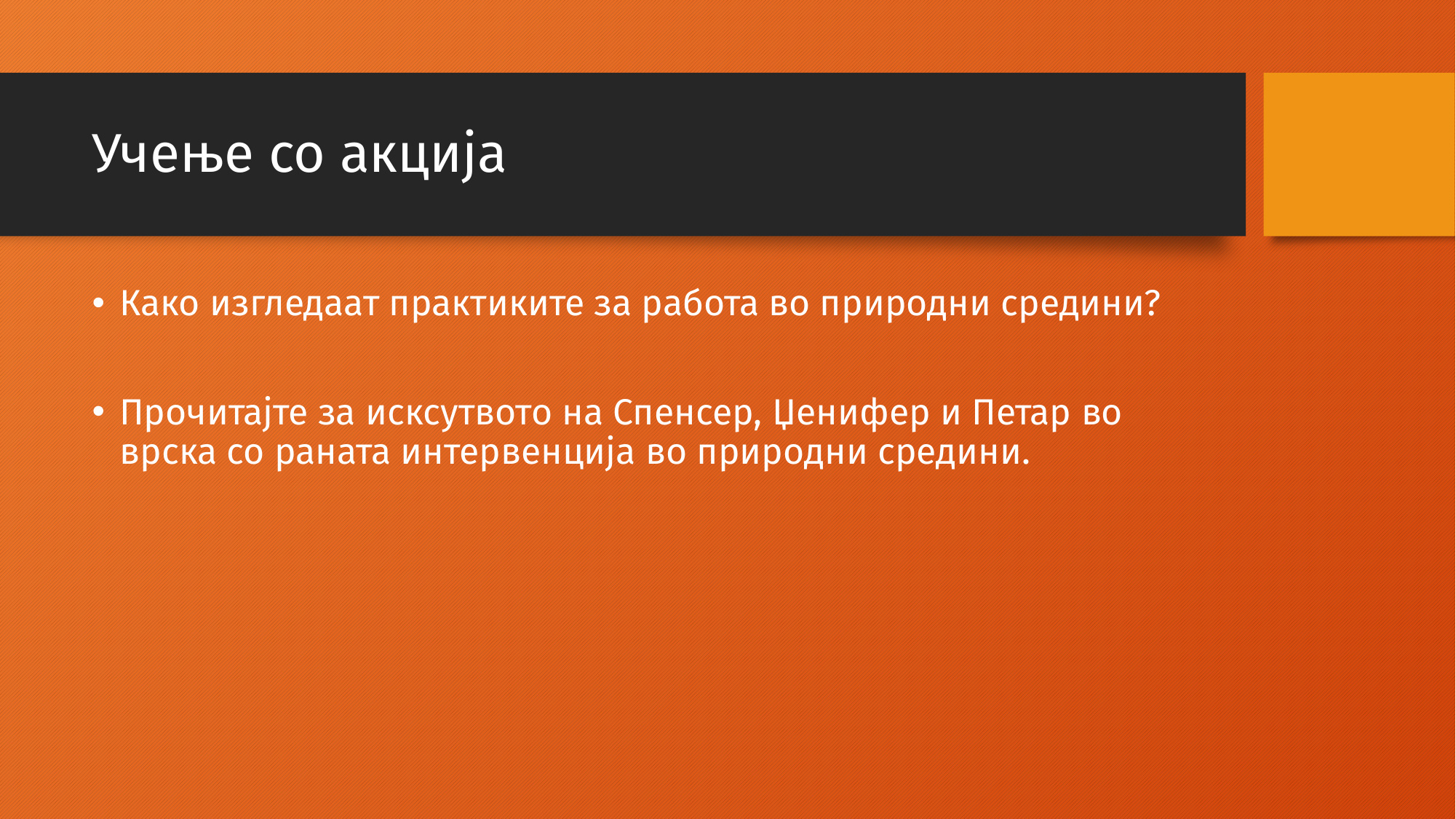

# Учење со акција
Како изгледаат практиките за работа во природни средини?

Прочитајте за исксутвото на Спенсер, Џенифер и Петар во врска со раната интервенција во природни средини.